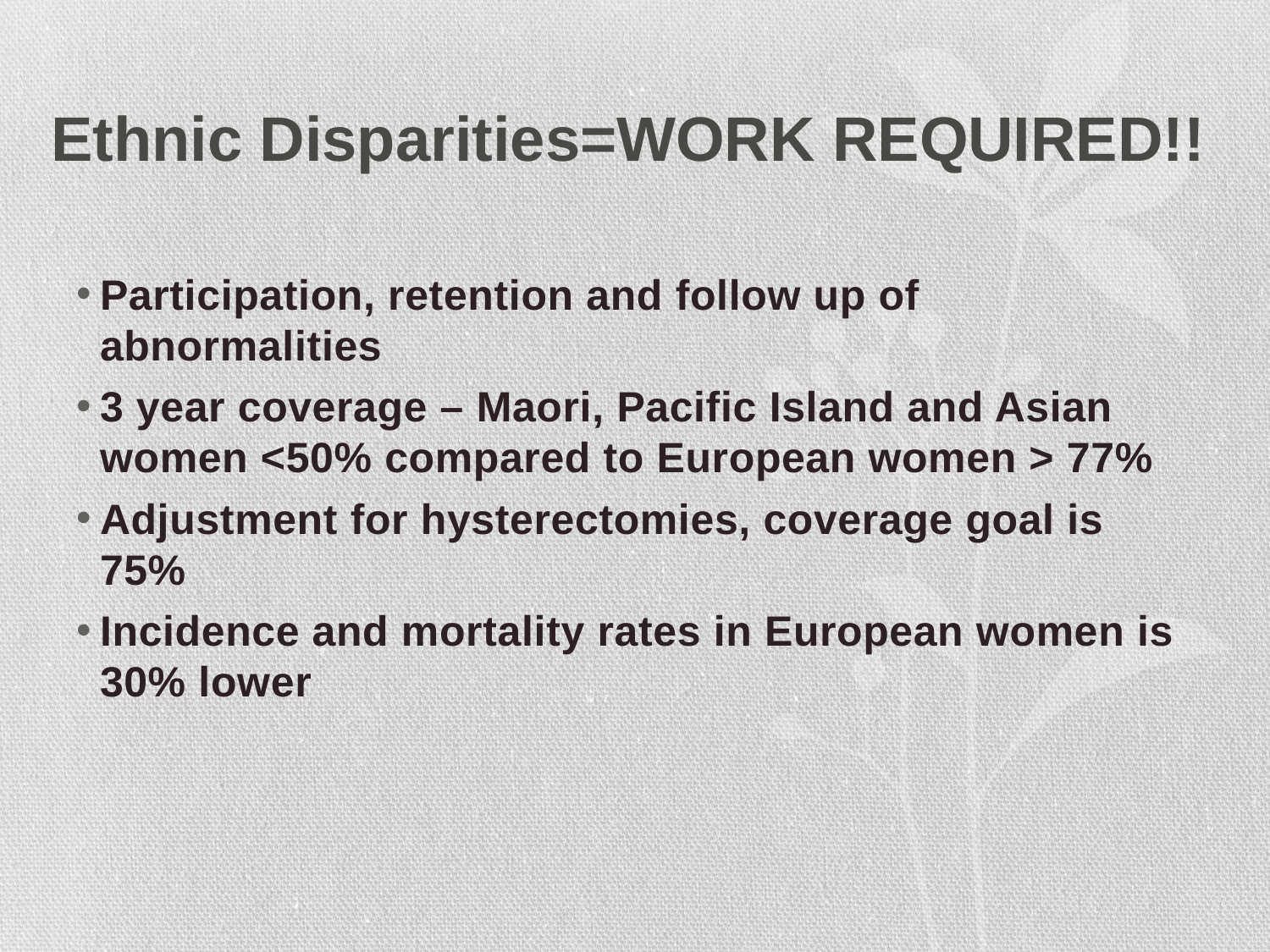

# Ethnic Disparities=WORK REQUIRED!!
Participation, retention and follow up of abnormalities
3 year coverage – Maori, Pacific Island and Asian women <50% compared to European women > 77%
Adjustment for hysterectomies, coverage goal is 75%
Incidence and mortality rates in European women is 30% lower